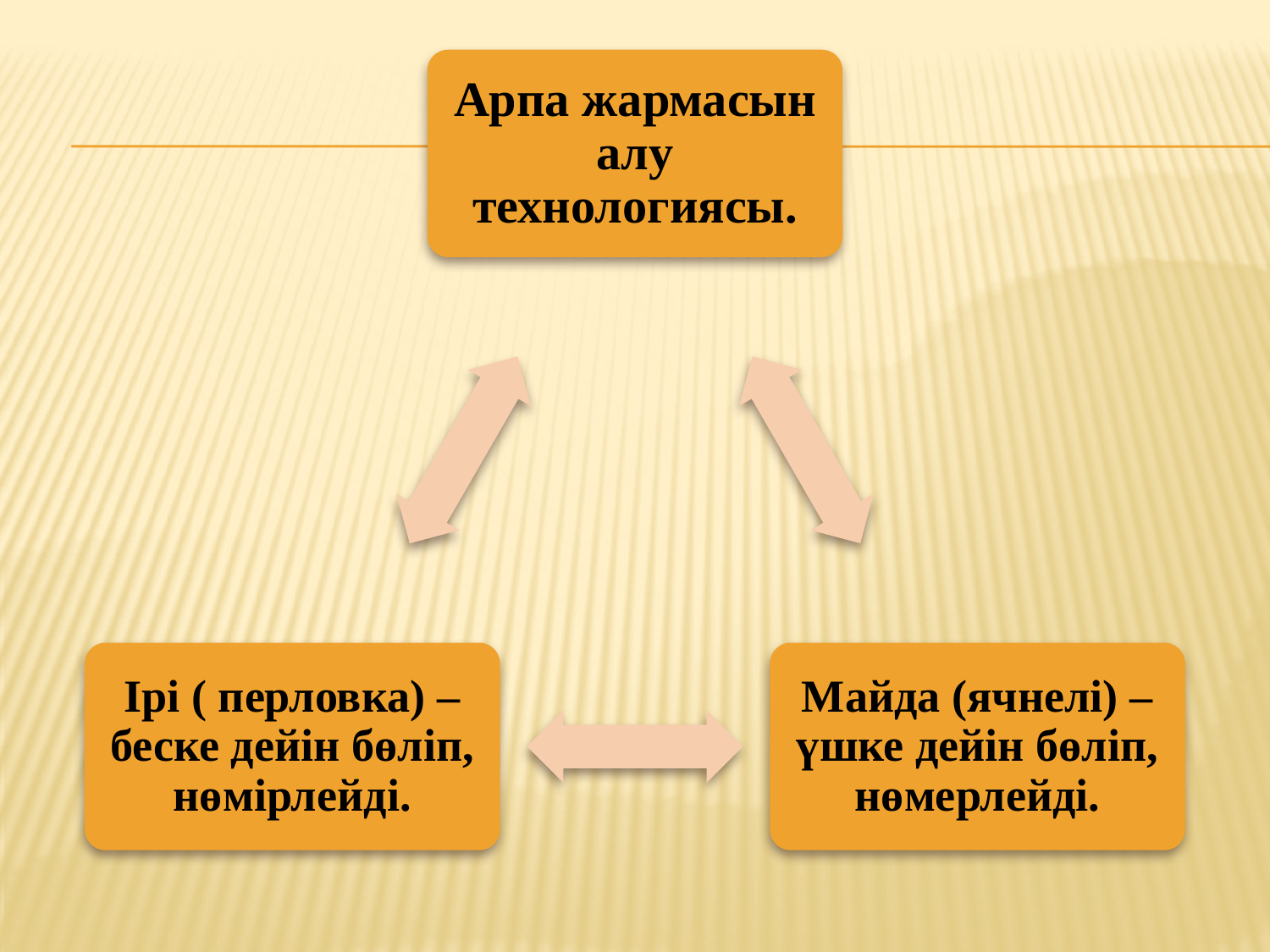

Арпа жармасын алу технологиясы.

Майда (ячнелі) – үшке дейін бөліп, нөмерлейді.

Ірі ( перловка) – беске дейін бөліп, нөмірлейді.